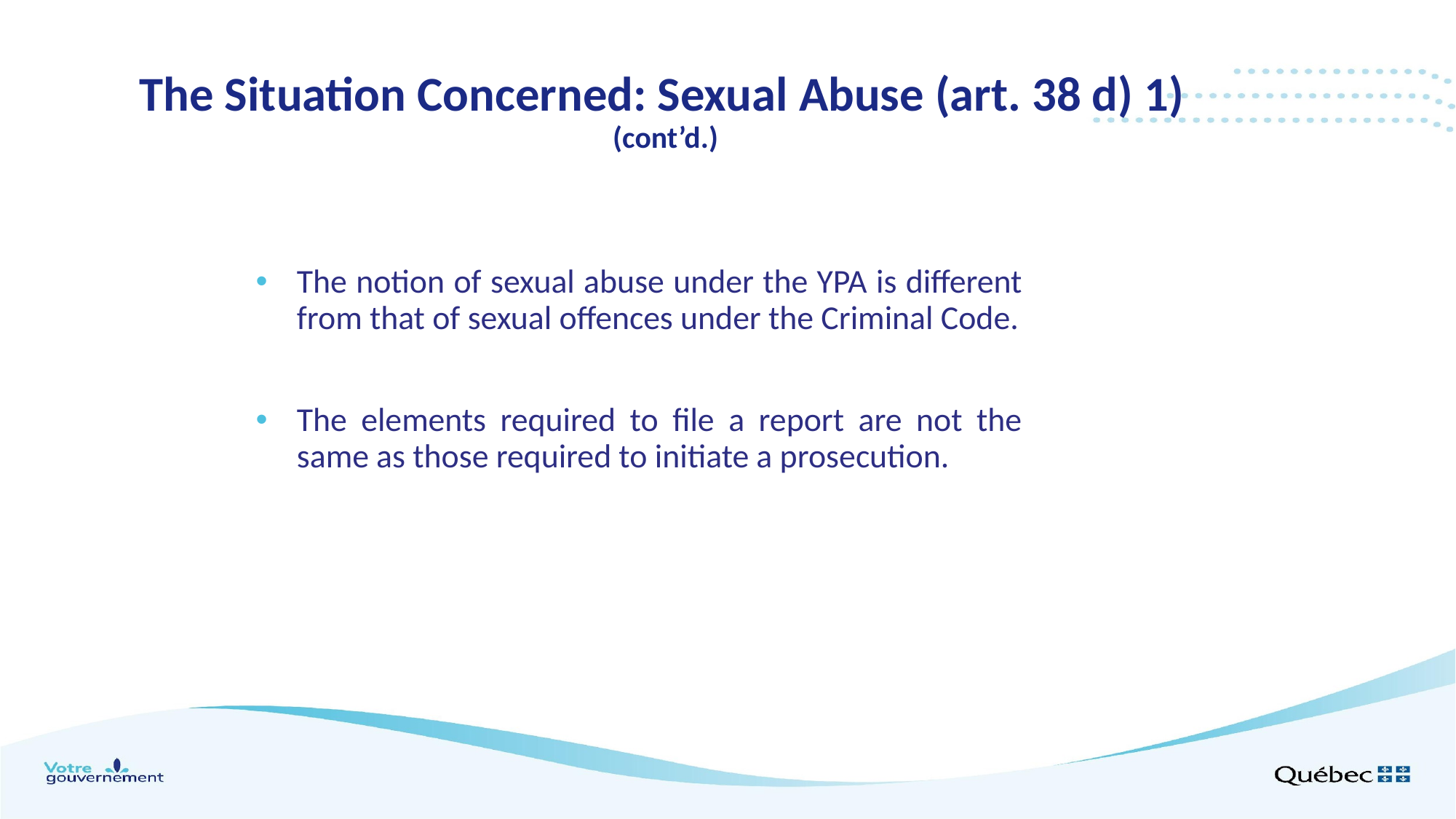

# The Situation Concerned: Sexual Abuse (art. 38 d) 1) (cont’d.)

The notion of sexual abuse under the YPA is different from that of sexual offences under the Criminal Code.

The elements required to file a report are not the same as those required to initiate a prosecution.